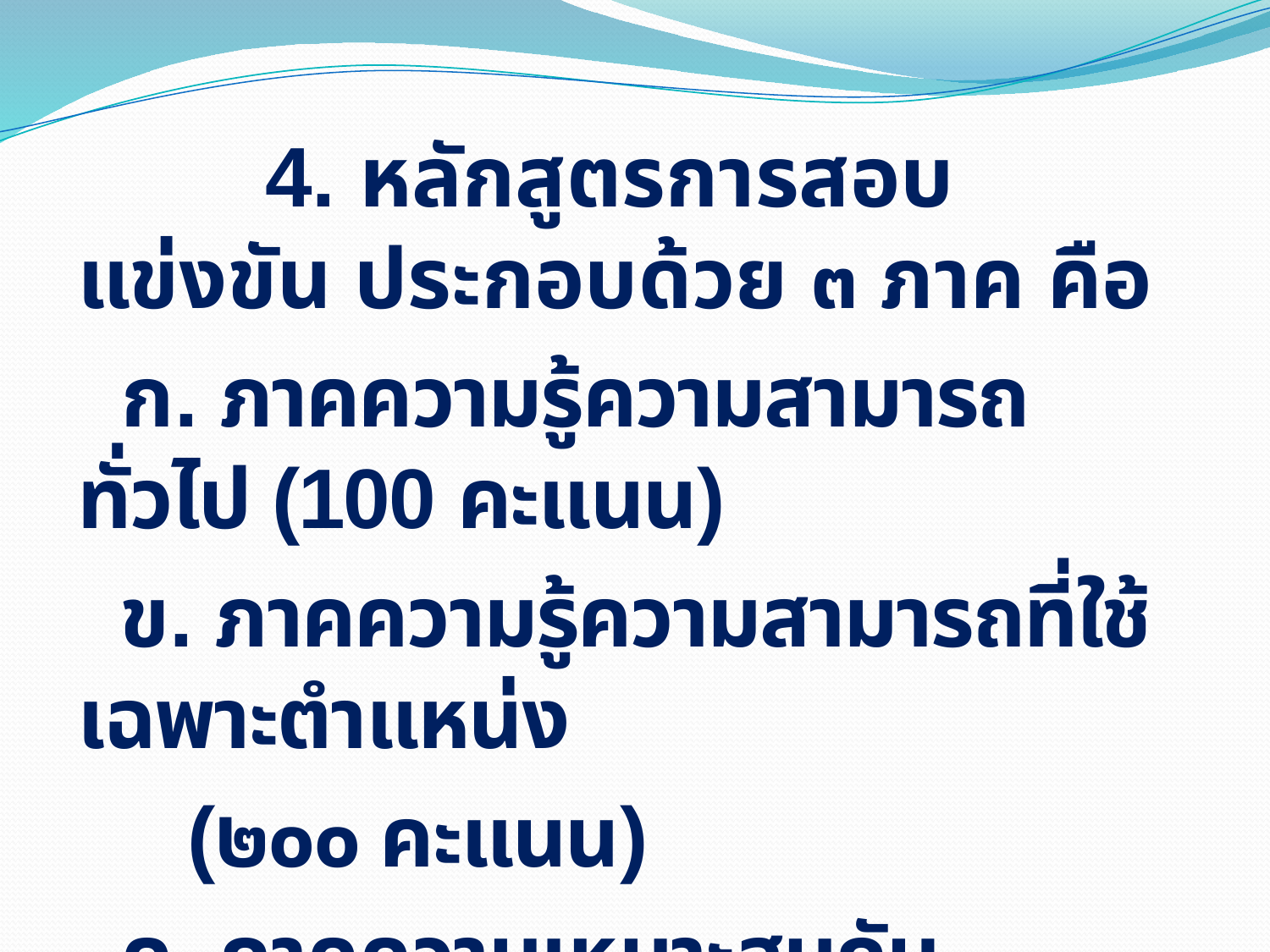

4. หลักสูตรการสอบแข่งขัน ประกอบด้วย ๓ ภาค คือ
  ก. ภาคความรู้ความสามารถทั่วไป (100 คะแนน)
  ข. ภาคความรู้ความสามารถที่ใช้เฉพาะตำแหน่ง
     (๒๐๐ คะแนน)
  ค. ภาคความเหมาะสมกับตำแหน่ง (๑๐๐ คะแนน)